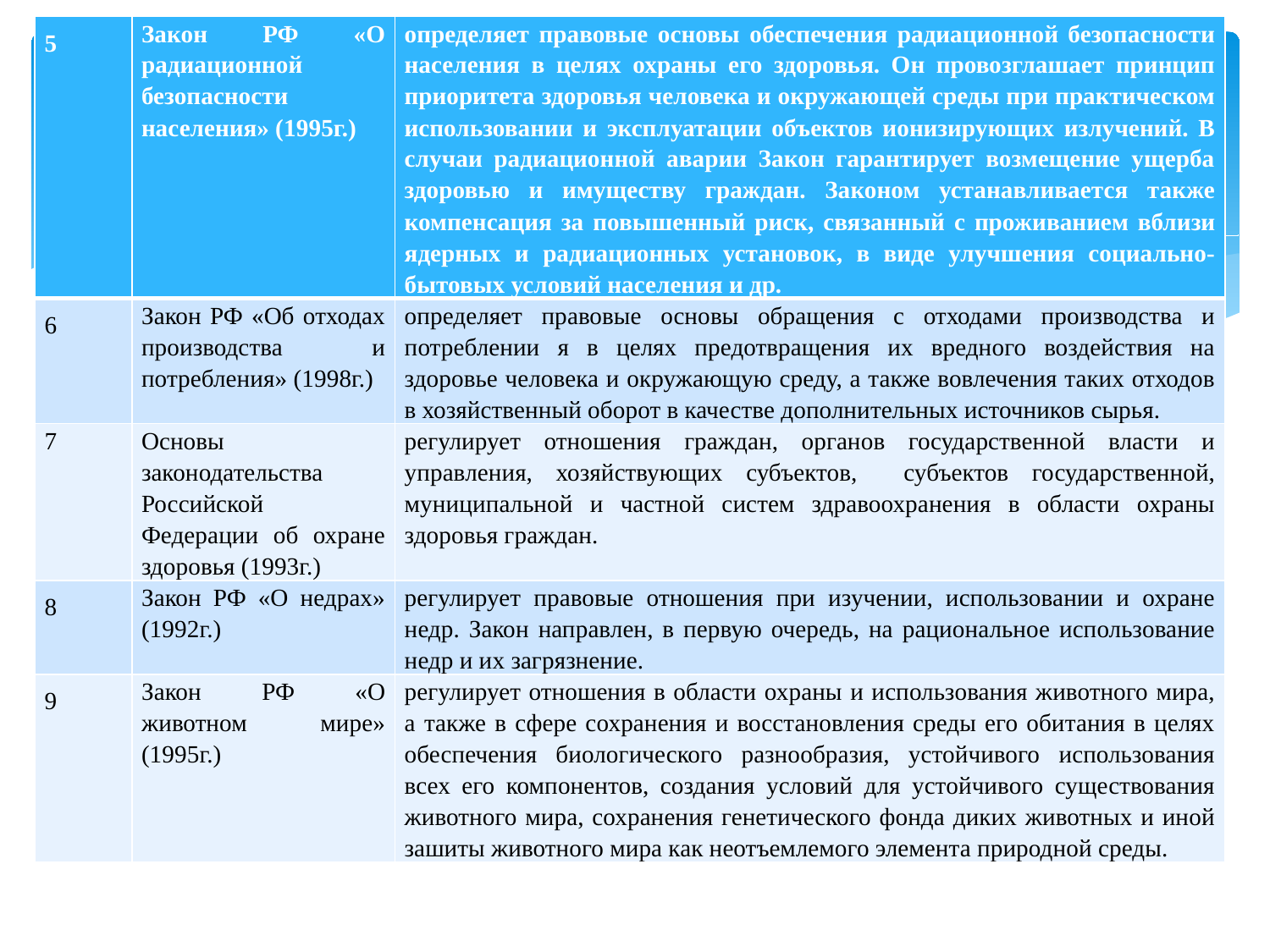

| 5 | Закон РФ «О радиационной безопасности населения» (1995г.) | определяет правовые основы обеспечения радиационной безопасности населения в целях охраны его здоровья. Он провозглашает принцип приоритета здоровья человека и окружающей среды при практическом использовании и эксплуатации объектов ионизирующих излучений. В случаи радиационной аварии Закон гарантирует возмещение ущерба здоровью и имуществу граждан. Законом устанавливается также компенсация за повышенный риск, связанный с проживанием вблизи ядерных и радиационных установок, в виде улучшения социально-бытовых условий населения и др. |
| --- | --- | --- |
| 6 | Закон РФ «Об отходах производства и потребления» (1998г.) | определяет правовые основы обращения с отходами производства и потреблении я в целях предотвращения их вредного воздействия на здоровье человека и окружающую среду, а также вовлечения таких отходов в хозяйственный оборот в качестве дополнительных источников сырья. |
| 7 | Основы законодательства Российской Федерации об охране здоровья (1993г.) | регулирует отношения граждан, органов государственной власти и управления, хозяйствующих субъектов, субъектов государственной, муниципальной и частной систем здравоохранения в области охраны здоровья граждан. |
| 8 | Закон РФ «О недрах» (1992г.) | регулирует правовые отношения при изучении, использовании и охране недр. Закон направлен, в первую очередь, на рациональное использование недр и их загрязнение. |
| 9 | Закон РФ «О животном мире» (1995г.) | регулирует отношения в области охраны и использования животного мира, а также в сфере сохранения и восстановления среды его обитания в целях обеспечения биологического разнообразия, устойчивого использования всех его компонентов, создания условий для устойчивого существования животного мира, сохранения генетического фонда диких животных и иной зашиты животного мира как неотъемлемого элемента природной среды. |